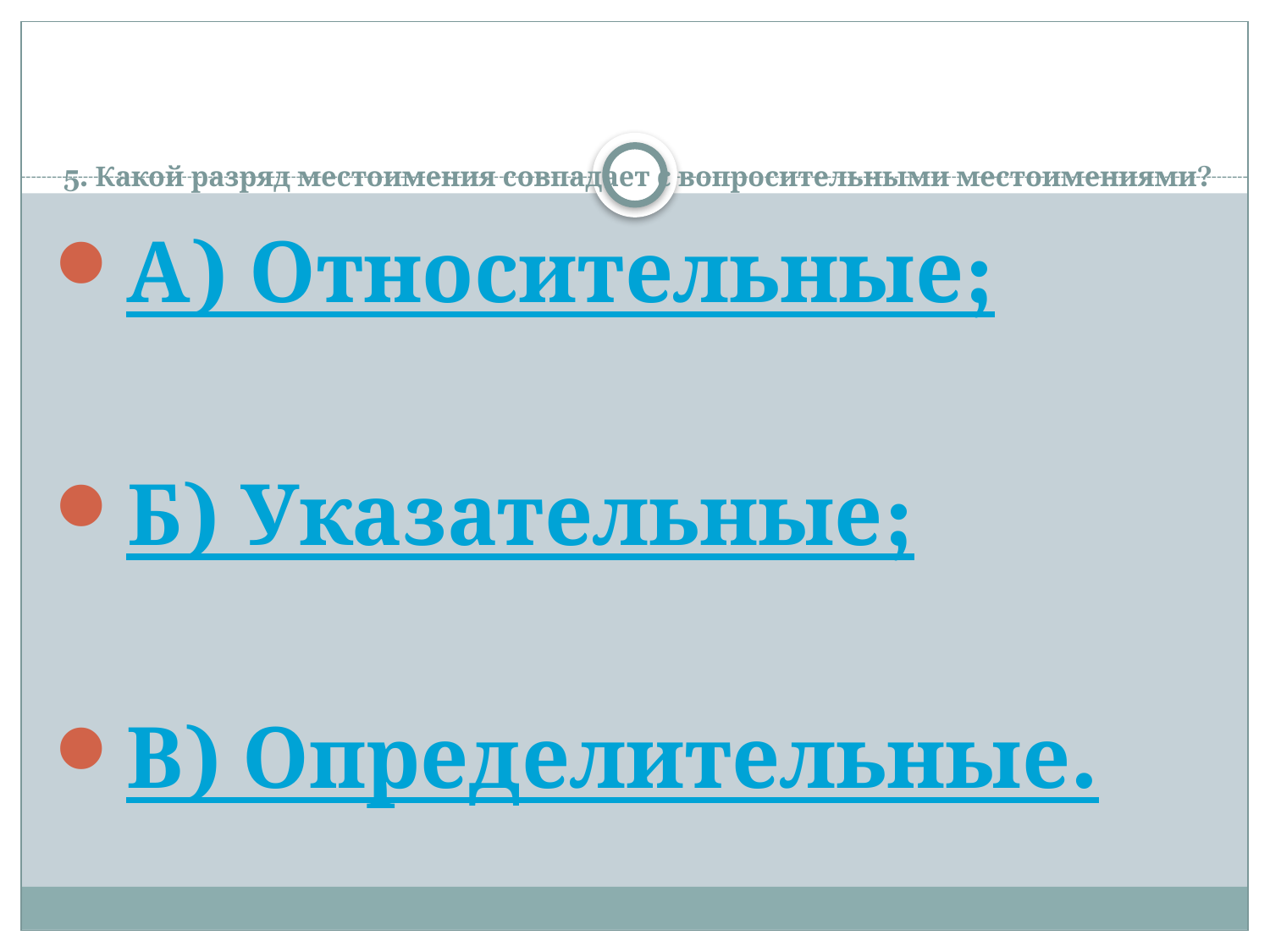

# 5. Какой разряд местоимения совпадает с вопросительными местоимениями?
А) Относительные;

Б) Указательные;

В) Определительные.